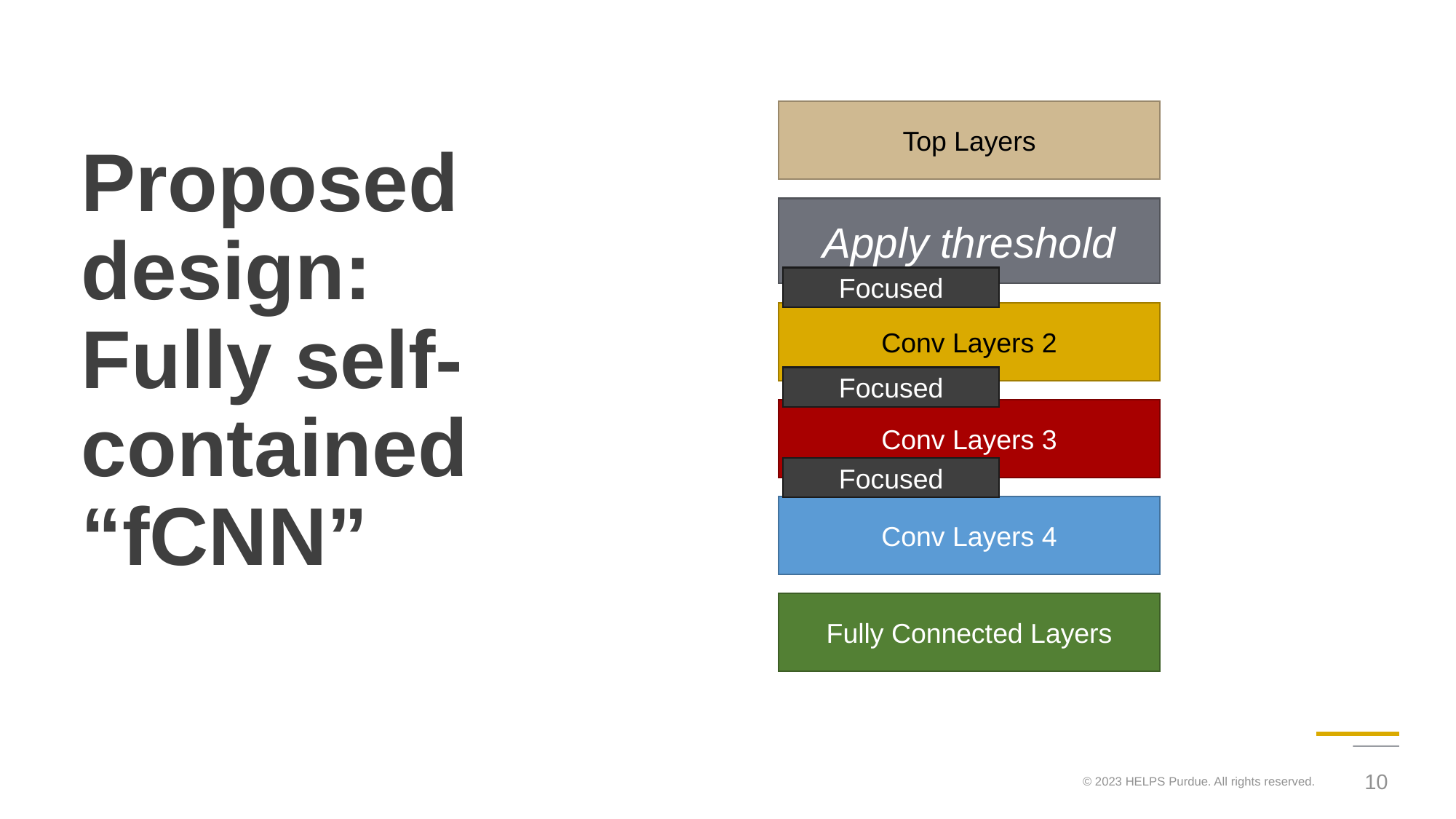

Top Layers
# Proposed design: Fully self-contained “fCNN”
Apply threshold
Focused
Conv Layers 2
Focused
Conv Layers 3
Focused
Conv Layers 4
Fully Connected Layers
© 2023 HELPS Purdue. All rights reserved.
10